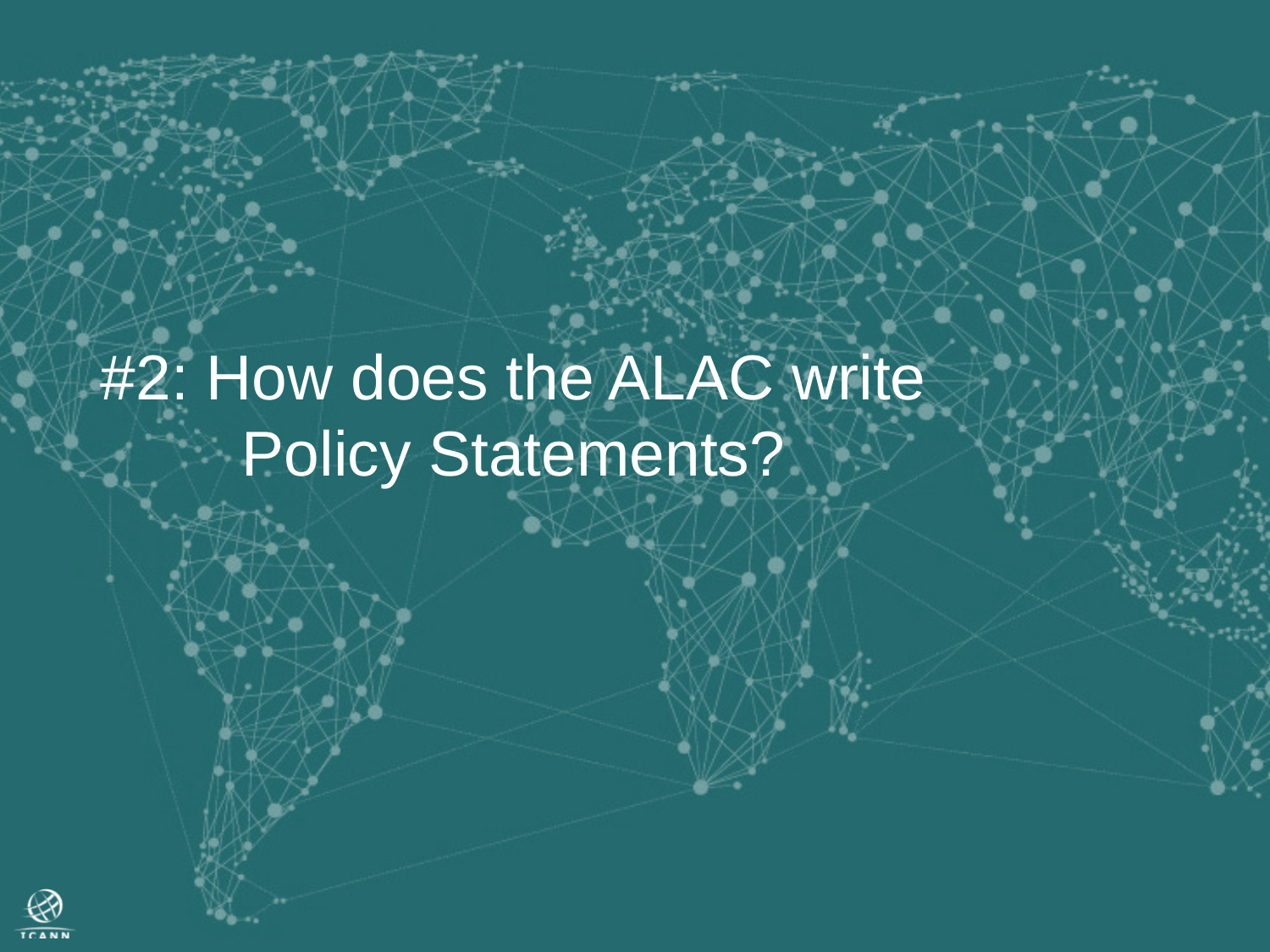

#2: How does the ALAC write Policy Statements?